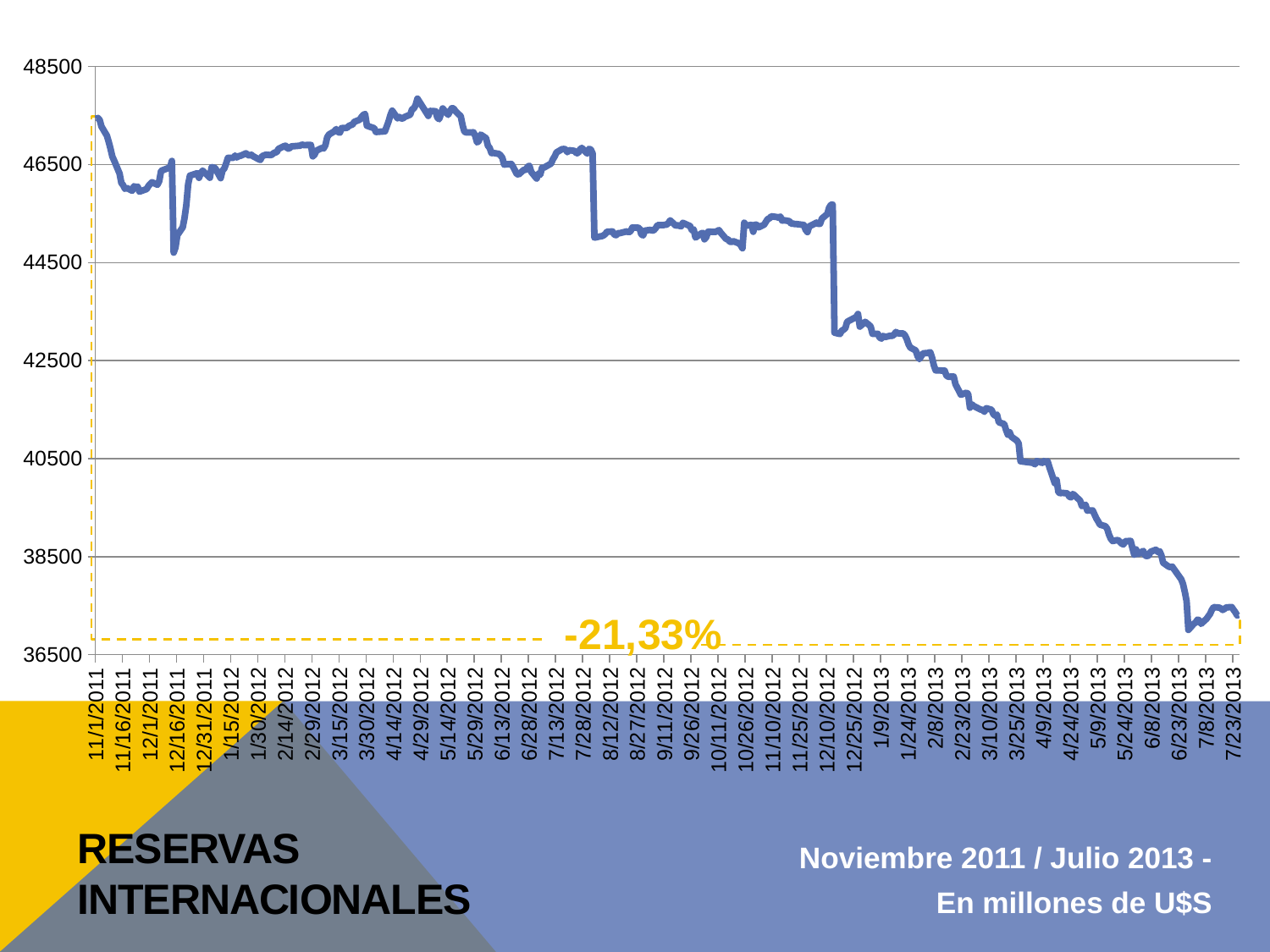

### Chart

| Category | MONTO |
|---|---|
| 41481 | 37312.0 |
| 41480 | 37303.0 |
| 41479 | 37365.0 |
| 41478 | 37416.0 |
| 41477 | 37471.0 |
| 41474 | 37464.0 |
| 41473 | 37435.0 |
| 41472 | 37413.0 |
| 41471 | 37444.0 |
| 41470 | 37461.0 |
| 41467 | 37469.0 |
| 41466 | 37416.0 |
| 41465 | 37333.0 |
| 41463 | 37229.0 |
| 41460 | 37130.0 |
| 41459 | 37205.0 |
| 41458 | 37213.0 |
| 41457 | 37156.0 |
| 41456 | 37132.0 |
| 41453 | 37005.0 |
| 41452 | 37595.0 |
| 41451 | 37782.0 |
| 41450 | 37944.0 |
| 41449 | 38038.0 |
| 41444 | 38298.0 |
| 41443 | 38286.0 |
| 41442 | 38298.0 |
| 41439 | 38375.0 |
| 41438 | 38530.0 |
| 41437 | 38610.0 |
| 41436 | 38599.0 |
| 41435 | 38641.0 |
| 41432 | 38598.0 |
| 41431 | 38520.0 |
| 41430 | 38514.0 |
| 41429 | 38520.0 |
| 41428 | 38616.0 |
| 41425 | 38551.0 |
| 41424 | 38649.0 |
| 41423 | 38540.0 |
| 41422 | 38674.0 |
| 41421 | 38821.0 |
| 41418 | 38814.0 |
| 41417 | 38748.0 |
| 41416 | 38768.0 |
| 41415 | 38802.0 |
| 41414 | 38840.0 |
| 41411 | 38819.0 |
| 41410 | 38868.0 |
| 41409 | 38952.0 |
| 41408 | 39072.0 |
| 41407 | 39122.0 |
| 41404 | 39152.0 |
| 41403 | 39220.0 |
| 41402 | 39280.0 |
| 41401 | 39361.0 |
| 41400 | 39443.0 |
| 41397 | 39440.0 |
| 41396 | 39559.0 |
| 41394 | 39532.0 |
| 41393 | 39642.0 |
| 41390 | 39750.0 |
| 41389 | 39778.0 |
| 41388 | 39710.0 |
| 41387 | 39725.0 |
| 41386 | 39790.0 |
| 41383 | 39801.0 |
| 41382 | 39793.0 |
| 41381 | 39816.0 |
| 41380 | 40064.0 |
| 41379 | 39998.0 |
| 41376 | 40326.0 |
| 41375 | 40448.0 |
| 41374 | 40425.0 |
| 41373 | 40450.0 |
| 41372 | 40413.0 |
| 41369 | 40451.0 |
| 41368 | 40384.0 |
| 41367 | 40413.0 |
| 41360 | 40446.0 |
| 41359 | 40807.0 |
| 41358 | 40867.0 |
| 41355 | 40945.0 |
| 41354 | 41038.0 |
| 41353 | 40988.0 |
| 41352 | 41085.0 |
| 41351 | 41205.0 |
| 41348 | 41242.0 |
| 41347 | 41399.0 |
| 41346 | 41377.0 |
| 41345 | 41406.0 |
| 41344 | 41497.0 |
| 41341 | 41528.0 |
| 41340 | 41456.0 |
| 41339 | 41492.0 |
| 41338 | 41502.0 |
| 41337 | 41518.0 |
| 41334 | 41576.0 |
| 41333 | 41609.0 |
| 41332 | 41540.0 |
| 41331 | 41821.0 |
| 41330 | 41844.0 |
| 41327 | 41803.0 |
| 41326 | 41877.0 |
| 41324 | 42017.0 |
| 41323 | 42175.0 |
| 41320 | 42171.0 |
| 41319 | 42195.0 |
| 41318 | 42295.0 |
| 41313 | 42301.0 |
| 41312 | 42405.0 |
| 41311 | 42568.0 |
| 41310 | 42673.0 |
| 41309 | 42657.0 |
| 41306 | 42648.0 |
| 41304 | 42531.0 |
| 41303 | 42590.0 |
| 41302 | 42707.0 |
| 41299 | 42766.0 |
| 41298 | 42832.0 |
| 41297 | 42940.0 |
| 41296 | 43015.0 |
| 41295 | 43055.0 |
| 41292 | 43058.0 |
| 41291 | 43084.0 |
| 41290 | 43032.0 |
| 41289 | 43004.0 |
| 41288 | 43009.0 |
| 41285 | 42980.0 |
| 41284 | 43004.0 |
| 41283 | 42950.0 |
| 41282 | 42971.0 |
| 41281 | 43046.0 |
| 41278 | 43047.0 |
| 41277 | 43196.0 |
| 41276 | 43232.0 |
| 41274 | 43290.0 |
| 41271 | 43194.0 |
| 41270 | 43451.0 |
| 41269 | 43390.0 |
| 41264 | 43292.0 |
| 41263 | 43162.0 |
| 41262 | 43131.0 |
| 41261 | 43110.0 |
| 41260 | 43043.0 |
| 41257 | 43070.0 |
| 41256 | 45684.0 |
| 41255 | 45678.0 |
| 41254 | 45617.0 |
| 41253 | 45491.0 |
| 41250 | 45397.0 |
| 41249 | 45291.0 |
| 41248 | 45289.0 |
| 41247 | 45315.0 |
| 41246 | 45293.0 |
| 41243 | 45238.0 |
| 41242 | 45122.0 |
| 41241 | 45169.0 |
| 41240 | 45267.0 |
| 41236 | 45285.0 |
| 41235 | 45286.0 |
| 41234 | 45295.0 |
| 41233 | 45292.0 |
| 41232 | 45344.0 |
| 41229 | 45364.0 |
| 41228 | 45356.0 |
| 41227 | 45438.0 |
| 41226 | 45417.0 |
| 41225 | 45429.0 |
| 41222 | 45444.0 |
| 41221 | 45402.0 |
| 41220 | 45388.0 |
| 41218 | 45273.0 |
| 41215 | 45219.0 |
| 41214 | 45270.0 |
| 41213 | 45274.0 |
| 41212 | 45128.0 |
| 41211 | 45269.0 |
| 41208 | 45253.0 |
| 41207 | 45313.0 |
| 41206 | 44792.0 |
| 41205 | 44854.0 |
| 41204 | 44893.0 |
| 41201 | 44935.0 |
| 41200 | 44922.0 |
| 41199 | 44924.0 |
| 41198 | 44974.0 |
| 41197 | 44979.0 |
| 41194 | 45109.0 |
| 41193 | 45162.0 |
| 41192 | 45142.0 |
| 41191 | 45125.0 |
| 41187 | 45130.0 |
| 41186 | 45020.0 |
| 41185 | 44975.0 |
| 41184 | 45107.0 |
| 41183 | 45089.0 |
| 41180 | 45010.0 |
| 41179 | 45176.0 |
| 41178 | 45161.0 |
| 41177 | 45244.0 |
| 41173 | 45311.0 |
| 41172 | 45239.0 |
| 41171 | 45250.0 |
| 41170 | 45261.0 |
| 41169 | 45253.0 |
| 41166 | 45362.0 |
| 41165 | 45306.0 |
| 41164 | 45274.0 |
| 41163 | 45271.0 |
| 41162 | 45263.0 |
| 41159 | 45264.0 |
| 41158 | 45205.0 |
| 41157 | 45162.0 |
| 41156 | 45152.0 |
| 41155 | 45168.0 |
| 41152 | 45152.0 |
| 41151 | 45054.0 |
| 41150 | 45077.0 |
| 41149 | 45202.0 |
| 41148 | 45212.0 |
| 41145 | 45215.0 |
| 41144 | 45140.0 |
| 41143 | 45118.0 |
| 41142 | 45136.0 |
| 41138 | 45100.0 |
| 41137 | 45099.0 |
| 41136 | 45059.0 |
| 41135 | 45072.0 |
| 41134 | 45133.0 |
| 41131 | 45131.0 |
| 41130 | 45080.0 |
| 41129 | 45054.0 |
| 41128 | 45037.0 |
| 41127 | 45032.0 |
| 41124 | 45009.0 |
| 41123 | 46727.0 |
| 41122 | 46807.0 |
| 41121 | 46818.0 |
| 41120 | 46723.0 |
| 41117 | 46839.0 |
| 41116 | 46809.0 |
| 41115 | 46735.0 |
| 41114 | 46732.0 |
| 41113 | 46779.0 |
| 41110 | 46792.0 |
| 41109 | 46752.0 |
| 41108 | 46811.0 |
| 41107 | 46816.0 |
| 41106 | 46812.0 |
| 41103 | 46747.0 |
| 41102 | 46665.0 |
| 41101 | 46608.0 |
| 41100 | 46520.0 |
| 41096 | 46436.0 |
| 41095 | 46435.0 |
| 41094 | 46293.0 |
| 41093 | 46314.0 |
| 41092 | 46215.0 |
| 41089 | 46348.0 |
| 41088 | 46475.0 |
| 41087 | 46453.0 |
| 41086 | 46393.0 |
| 41085 | 46394.0 |
| 41082 | 46296.0 |
| 41081 | 46308.0 |
| 41079 | 46451.0 |
| 41078 | 46511.0 |
| 41075 | 46504.0 |
| 41074 | 46498.0 |
| 41073 | 46637.0 |
| 41072 | 46687.0 |
| 41071 | 46717.0 |
| 41068 | 46737.0 |
| 41067 | 46733.0 |
| 41066 | 46838.0 |
| 41065 | 46886.0 |
| 41064 | 47037.0 |
| 41061 | 47111.0 |
| 41060 | 46978.0 |
| 41059 | 46952.0 |
| 41058 | 47086.0 |
| 41057 | 47157.0 |
| 41053 | 47154.0 |
| 41052 | 47171.0 |
| 41051 | 47302.0 |
| 41050 | 47484.0 |
| 41047 | 47589.0 |
| 41046 | 47645.0 |
| 41045 | 47648.0 |
| 41044 | 47589.0 |
| 41043 | 47515.0 |
| 41040 | 47643.0 |
| 41039 | 47532.0 |
| 41038 | 47425.0 |
| 41037 | 47458.0 |
| 41036 | 47587.0 |
| 41033 | 47593.0 |
| 41032 | 47492.0 |
| 41031 | 47553.0 |
| 41026 | 47844.0 |
| 41025 | 47715.0 |
| 41024 | 47644.0 |
| 41023 | 47627.0 |
| 41022 | 47518.0 |
| 41019 | 47472.0 |
| 41018 | 47443.0 |
| 41017 | 47437.0 |
| 41016 | 47470.0 |
| 41015 | 47442.0 |
| 41012 | 47598.0 |
| 41011 | 47508.0 |
| 41010 | 47381.0 |
| 41009 | 47279.0 |
| 41008 | 47177.0 |
| 41003 | 47164.0 |
| 41002 | 47241.0 |
| 40998 | 47291.0 |
| 40997 | 47531.0 |
| 40996 | 47512.0 |
| 40995 | 47470.0 |
| 40994 | 47415.0 |
| 40991 | 47371.0 |
| 40990 | 47315.0 |
| 40989 | 47304.0 |
| 40988 | 47286.0 |
| 40987 | 47249.0 |
| 40984 | 47243.0 |
| 40983 | 47149.0 |
| 40982 | 47165.0 |
| 40981 | 47223.0 |
| 40980 | 47178.0 |
| 40977 | 47112.0 |
| 40976 | 47056.0 |
| 40975 | 46894.0 |
| 40974 | 46828.0 |
| 40973 | 46838.0 |
| 40970 | 46781.0 |
| 40969 | 46700.0 |
| 40968 | 46668.0 |
| 40967 | 46899.0 |
| 40963 | 46897.0 |
| 40962 | 46906.0 |
| 40961 | 46885.0 |
| 40956 | 46869.0 |
| 40955 | 46826.0 |
| 40954 | 46829.0 |
| 40953 | 46884.0 |
| 40952 | 46873.0 |
| 40949 | 46818.0 |
| 40948 | 46749.0 |
| 40947 | 46747.0 |
| 40946 | 46722.0 |
| 40945 | 46692.0 |
| 40942 | 46700.0 |
| 40941 | 46685.0 |
| 40940 | 46673.0 |
| 40939 | 46594.0 |
| 40938 | 46609.0 |
| 40935 | 46669.0 |
| 40934 | 46700.0 |
| 40933 | 46680.0 |
| 40932 | 46699.0 |
| 40931 | 46729.0 |
| 40928 | 46678.0 |
| 40927 | 46672.0 |
| 40926 | 46646.0 |
| 40925 | 46682.0 |
| 40924 | 46636.0 |
| 40921 | 46636.0 |
| 40920 | 46517.0 |
| 40919 | 46419.0 |
| 40918 | 46375.0 |
| 40917 | 46222.0 |
| 40914 | 46426.0 |
| 40913 | 46440.0 |
| 40912 | 46446.0 |
| 40911 | 46231.0 |
| 40907 | 46376.0 |
| 40906 | 46319.0 |
| 40905 | 46229.0 |
| 40904 | 46323.0 |
| 40900 | 46274.0 |
| 40899 | 46096.0 |
| 40898 | 45676.0 |
| 40897 | 45412.0 |
| 40896 | 45221.0 |
| 40893 | 45060.0 |
| 40892 | 44809.0 |
| 40891 | 44703.0 |
| 40890 | 46574.0 |
| 40889 | 46443.0 |
| 40884 | 46371.0 |
| 40883 | 46164.0 |
| 40882 | 46087.0 |
| 40879 | 46138.0 |
| 40878 | 46105.0 |
| 40877 | 46062.0 |
| 40876 | 46000.0 |
| 40872 | 45947.0 |
| 40871 | 46052.0 |
| 40870 | 46033.0 |
| 40869 | 46059.0 |
| 40868 | 45966.0 |
| 40865 | 46022.0 |
| 40864 | 46005.0 |
| 40863 | 46077.0 |
| 40862 | 46127.0 |
| 40861 | 46317.0 |
| 40858 | 46581.0 |
| 40857 | 46661.0 |
| 40856 | 46824.0 |
| 40855 | 46964.0 |
| 40854 | 47089.0 |
| 40851 | 47274.0 |
| 40850 | 47408.0 |
| 40849 | 47450.0 |
| 40848 | 47429.0 |

-21,33%
# Reservas  Internacionales
Noviembre 2011 / Julio 2013 - En millones de U$S